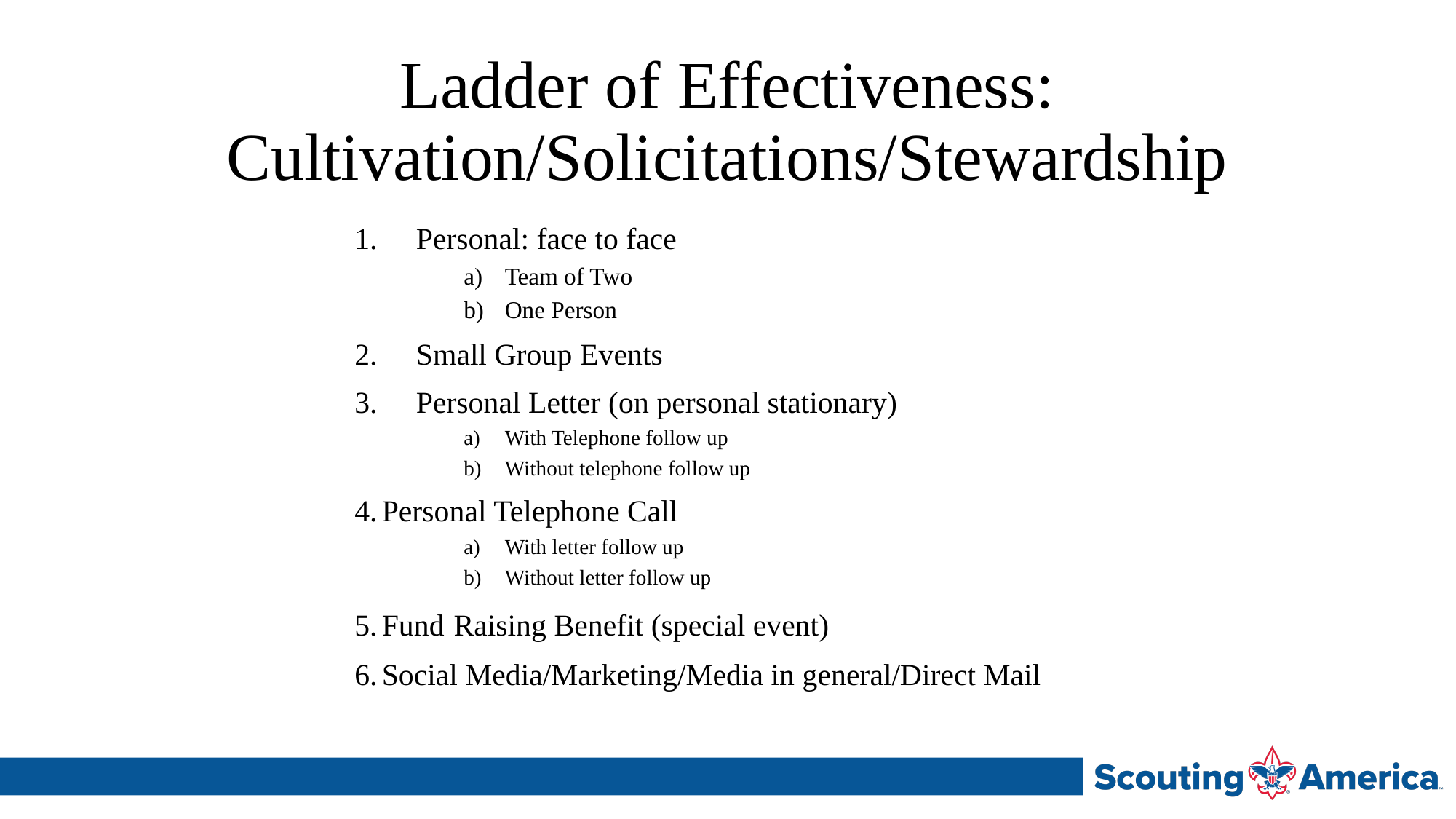

# Ladder of Effectiveness: Cultivation/Solicitations/Stewardship
Personal: face to face
Team of Two
One Person
Small Group Events
Personal Letter (on personal stationary)
With Telephone follow up
Without telephone follow up
Personal Telephone Call
With letter follow up
Without letter follow up
Fund Raising Benefit (special event)
Social Media/Marketing/Media in general/Direct Mail